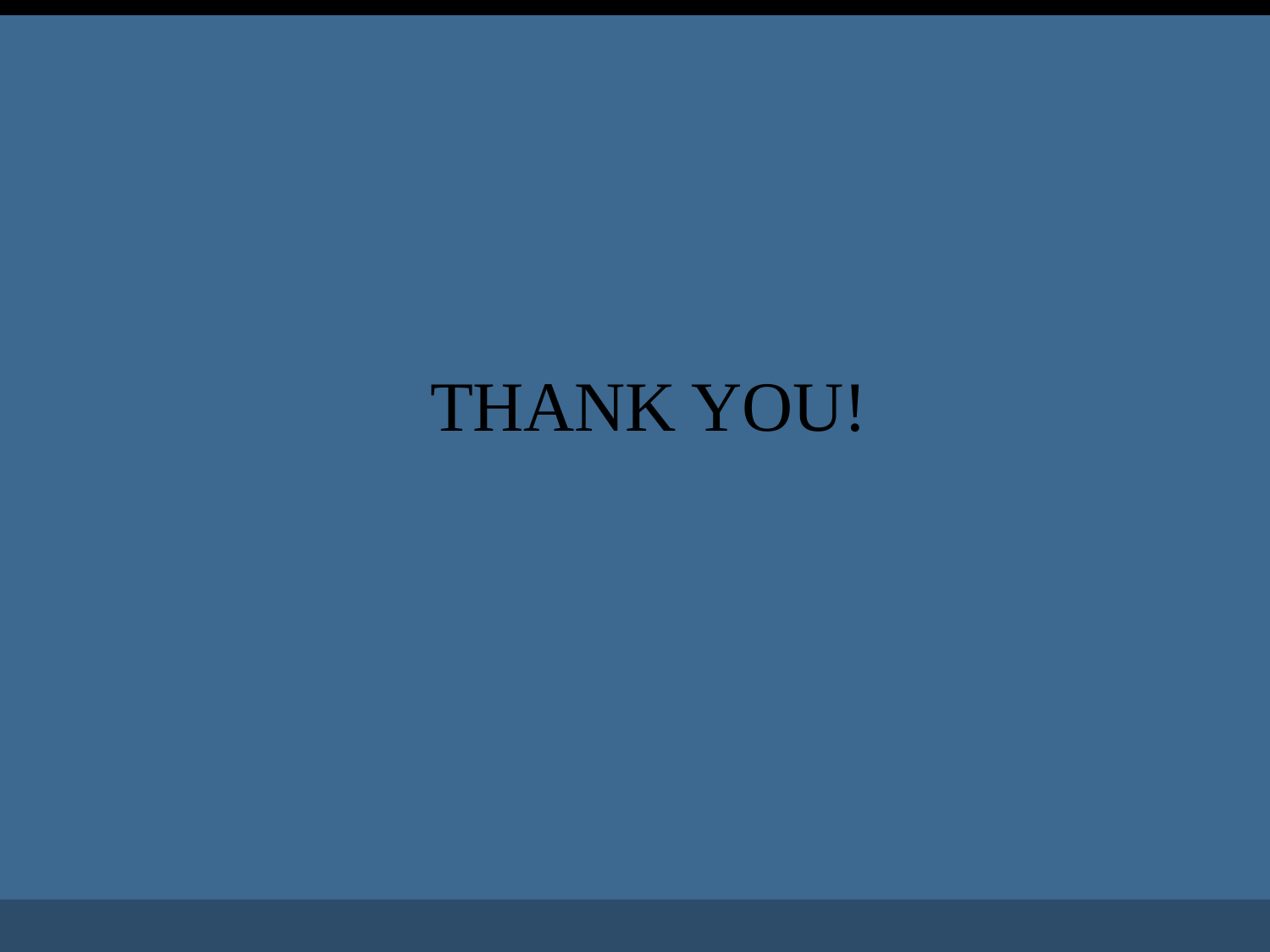

|  |  |
| --- | --- |
|  | THANK YOU! |
|  |  |
# Accomplishments for 2022